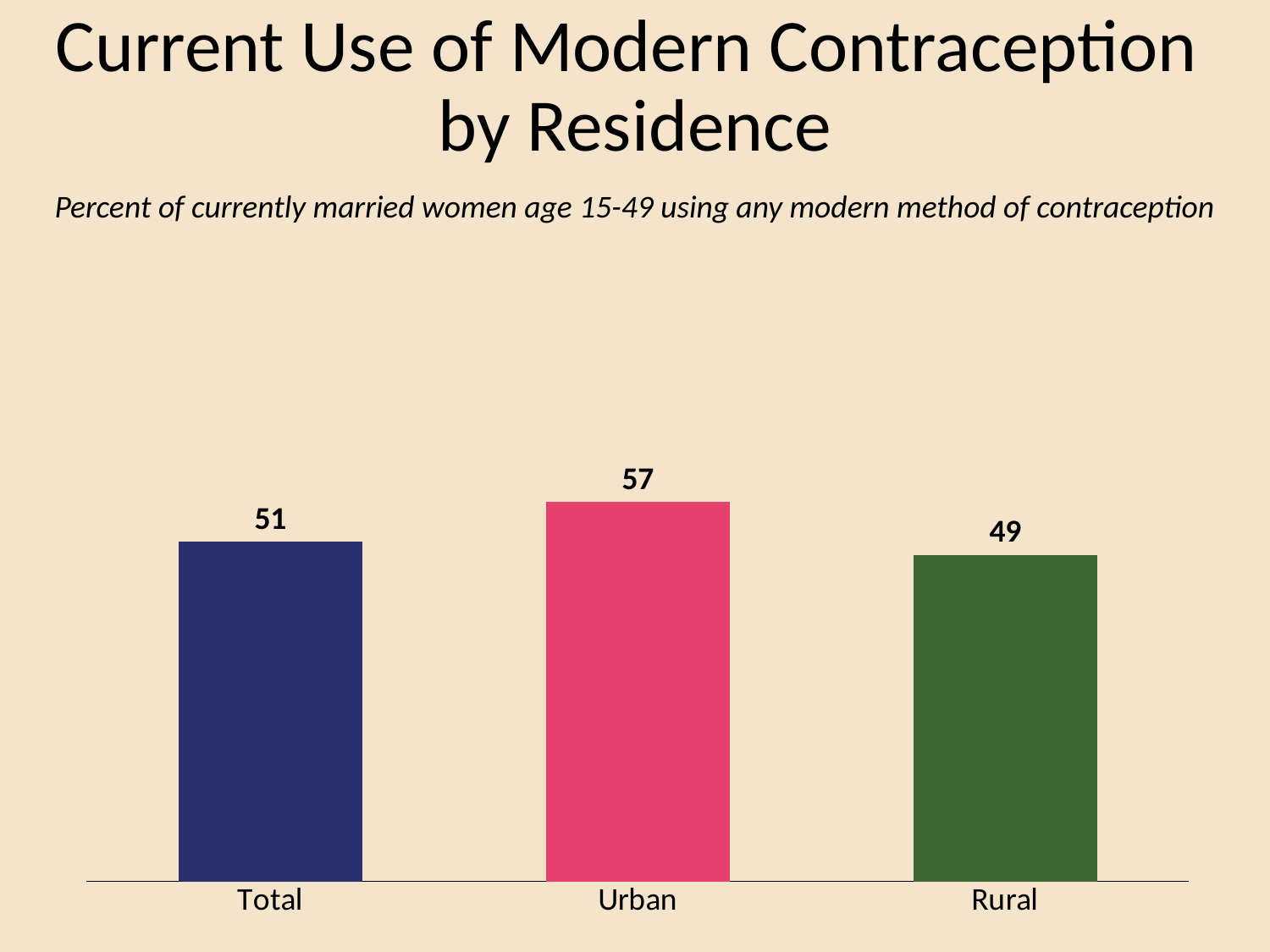

# Current Use of Modern Contraception by Residence

### Chart

| Category | Column1 |
|---|---|
| Total | 51.0 |
| Urban | 57.0 |
| Rural | 49.0 |
Percent of currently married women age 15-49 using any modern method of contraception